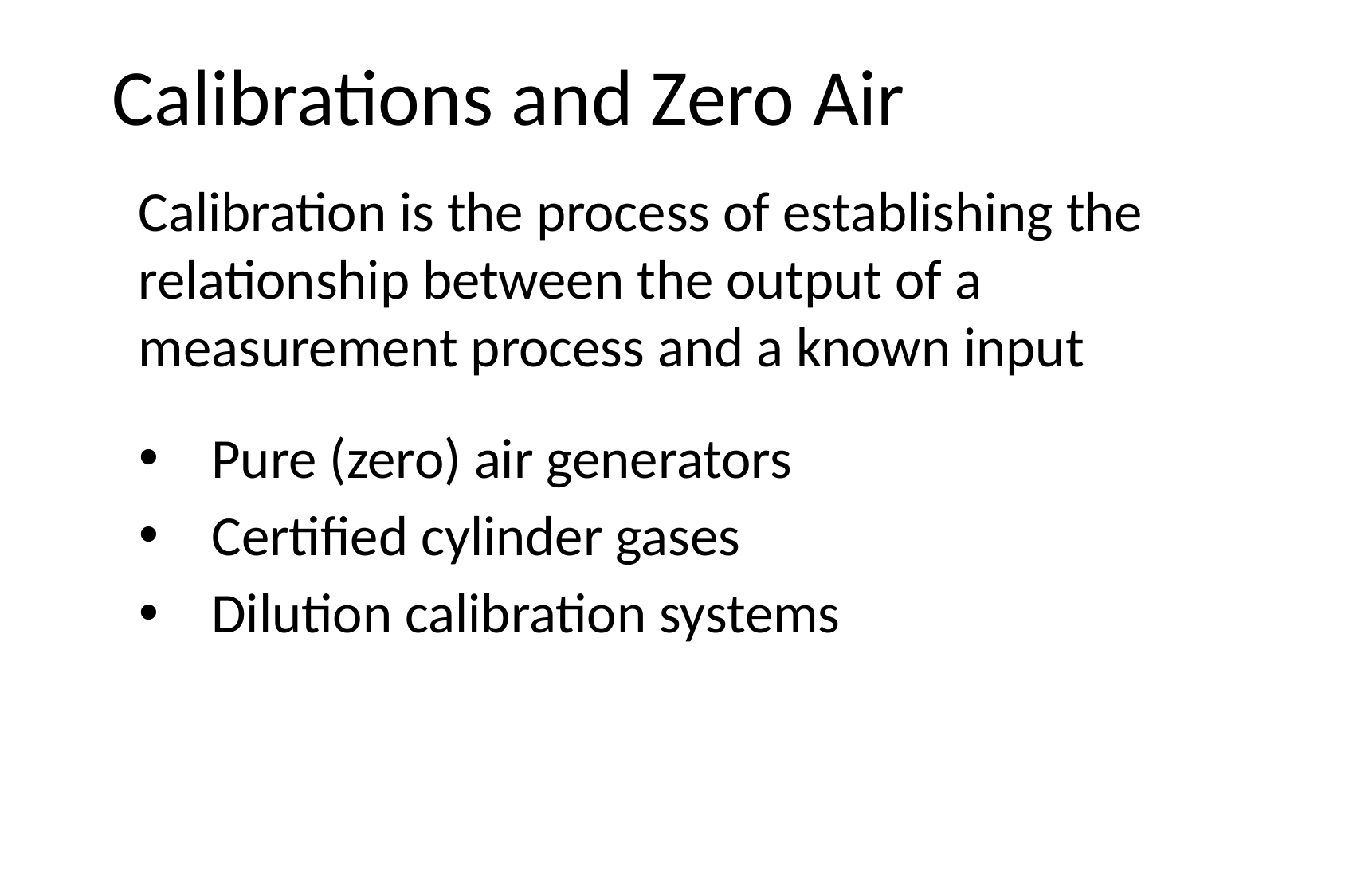

# Calibrations and Zero Air
Calibration is the process of establishing the relationship between the output of a measurement process and a known input
 Pure (zero) air generators
 Certified cylinder gases
 Dilution calibration systems